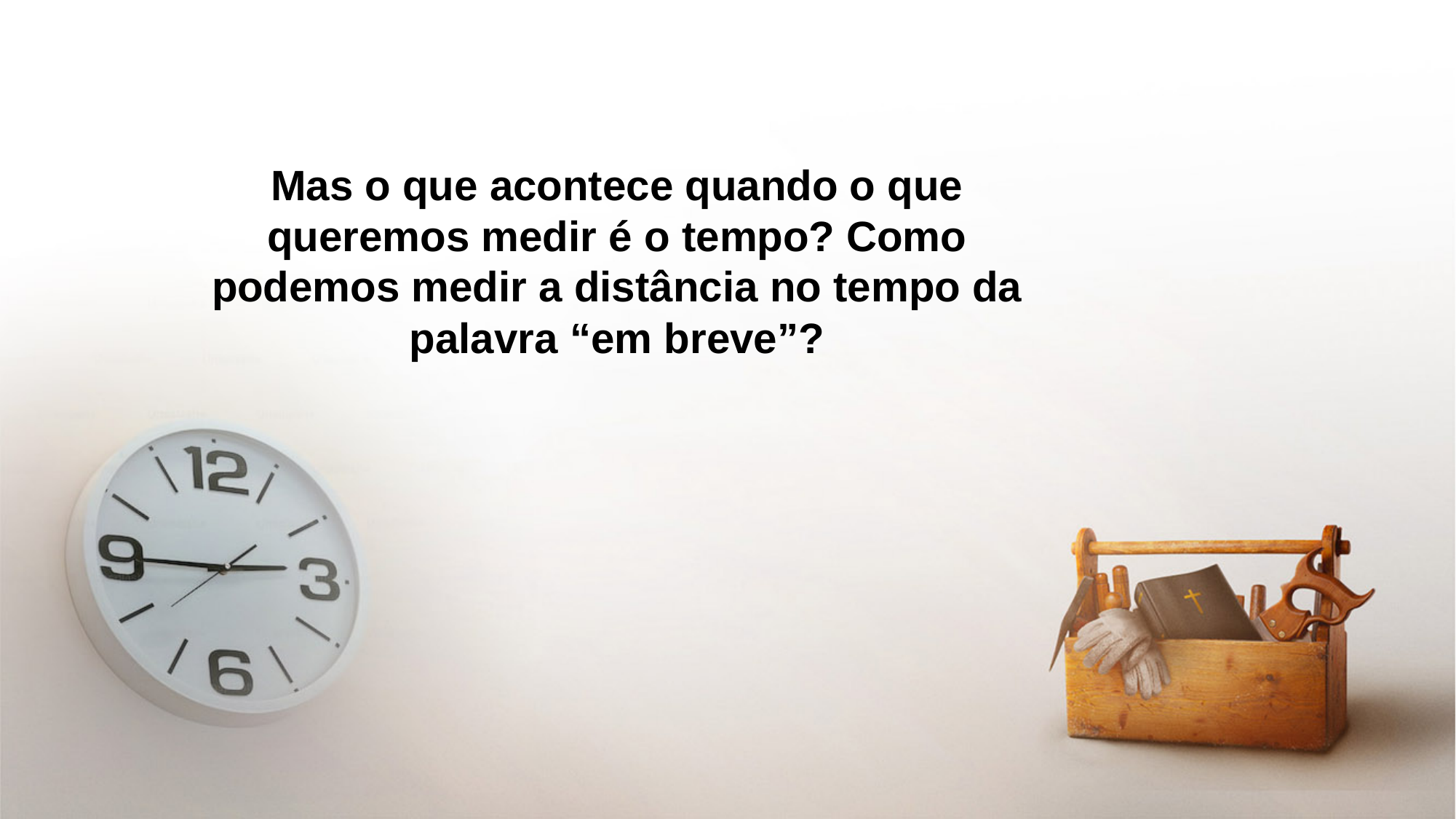

Mas o que acontece quando o que queremos medir é o tempo? Como podemos medir a distância no tempo da palavra “em breve”?